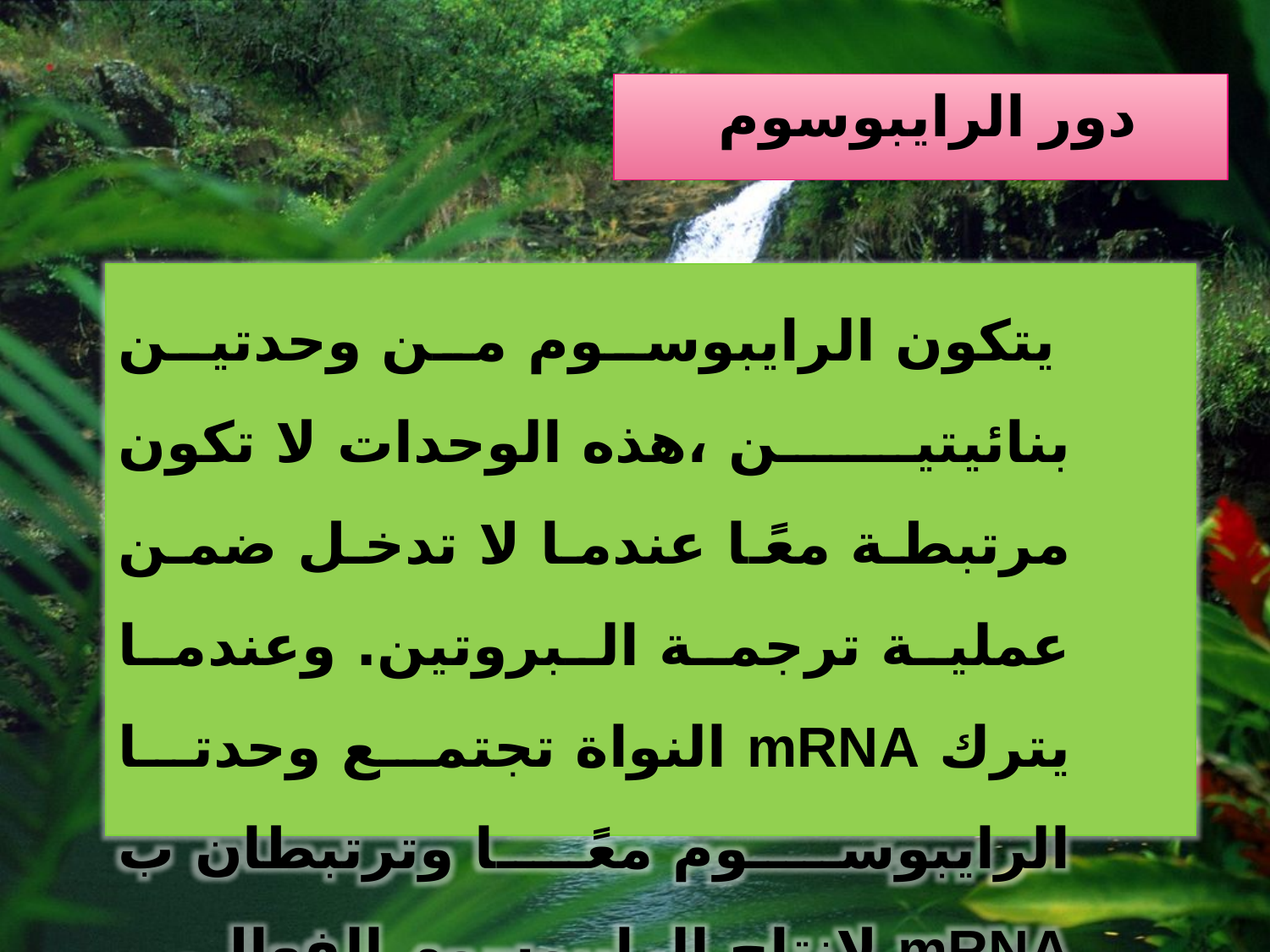

# دور الرايبوسوم
      يتكون الرايبوسوم من وحدتين بنائيتين ،هذه الوحدات لا تكون مرتبطة معًا عندما لا تدخل ضمن عملية ترجمة البروتين. وعندما يترك mRNA النواة تجتمع وحدتا الرايبوسوم معًا وترتبطان ب mRNA لإنتاج الرايبوسوم الفعال.